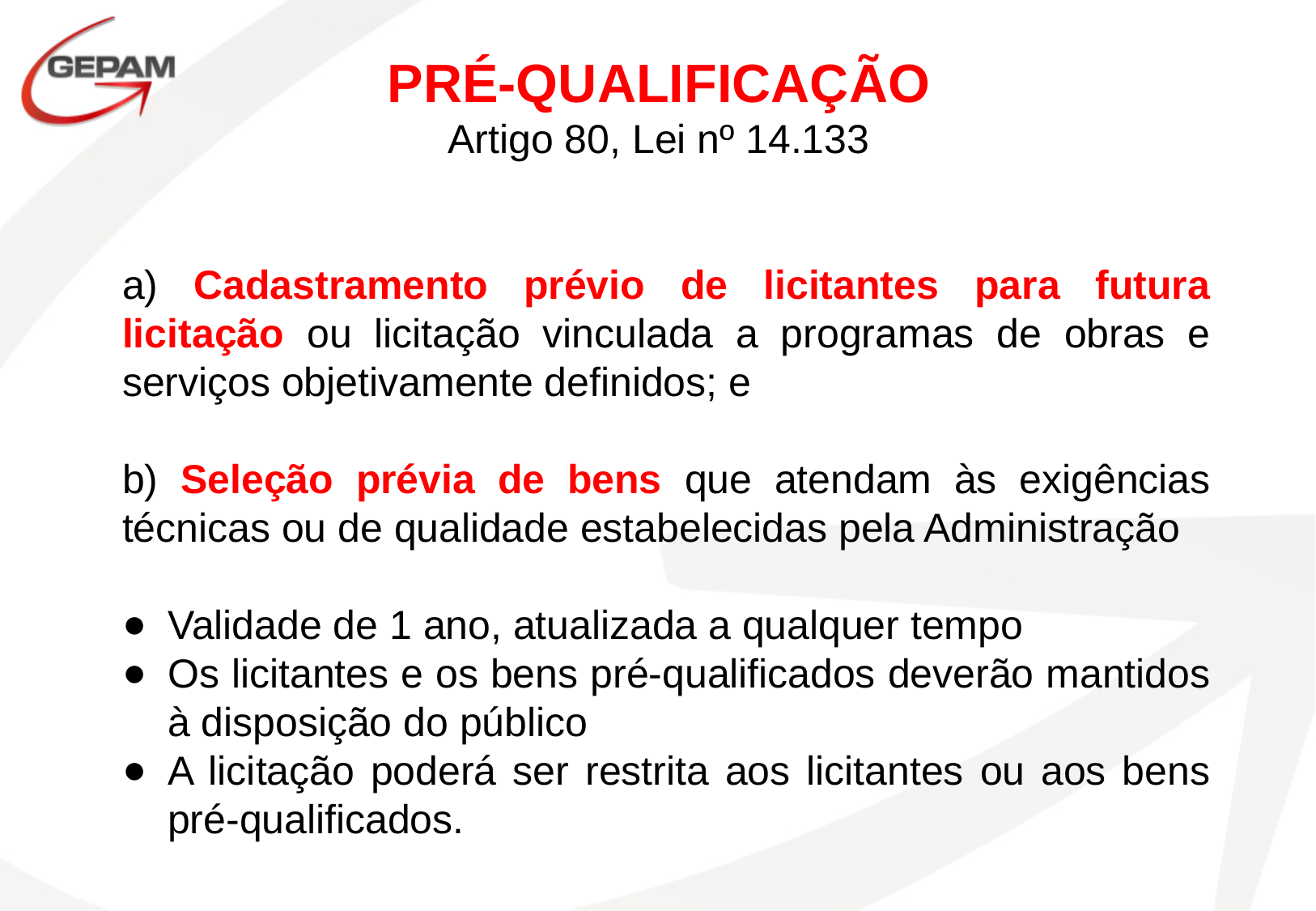

PRÉ-QUALIFICAÇÃO
Artigo 80, Lei nº 14.133

a) Cadastramento prévio de licitantes para futura licitação ou licitação vinculada a programas de obras e serviços objetivamente definidos; e

b) Seleção prévia de bens que atendam às exigências técnicas ou de qualidade estabelecidas pela Administração

Validade de 1 ano, atualizada a qualquer tempo
Os licitantes e os bens pré-qualificados deverão mantidos à disposição do público
A licitação poderá ser restrita aos licitantes ou aos bens pré-qualificados.